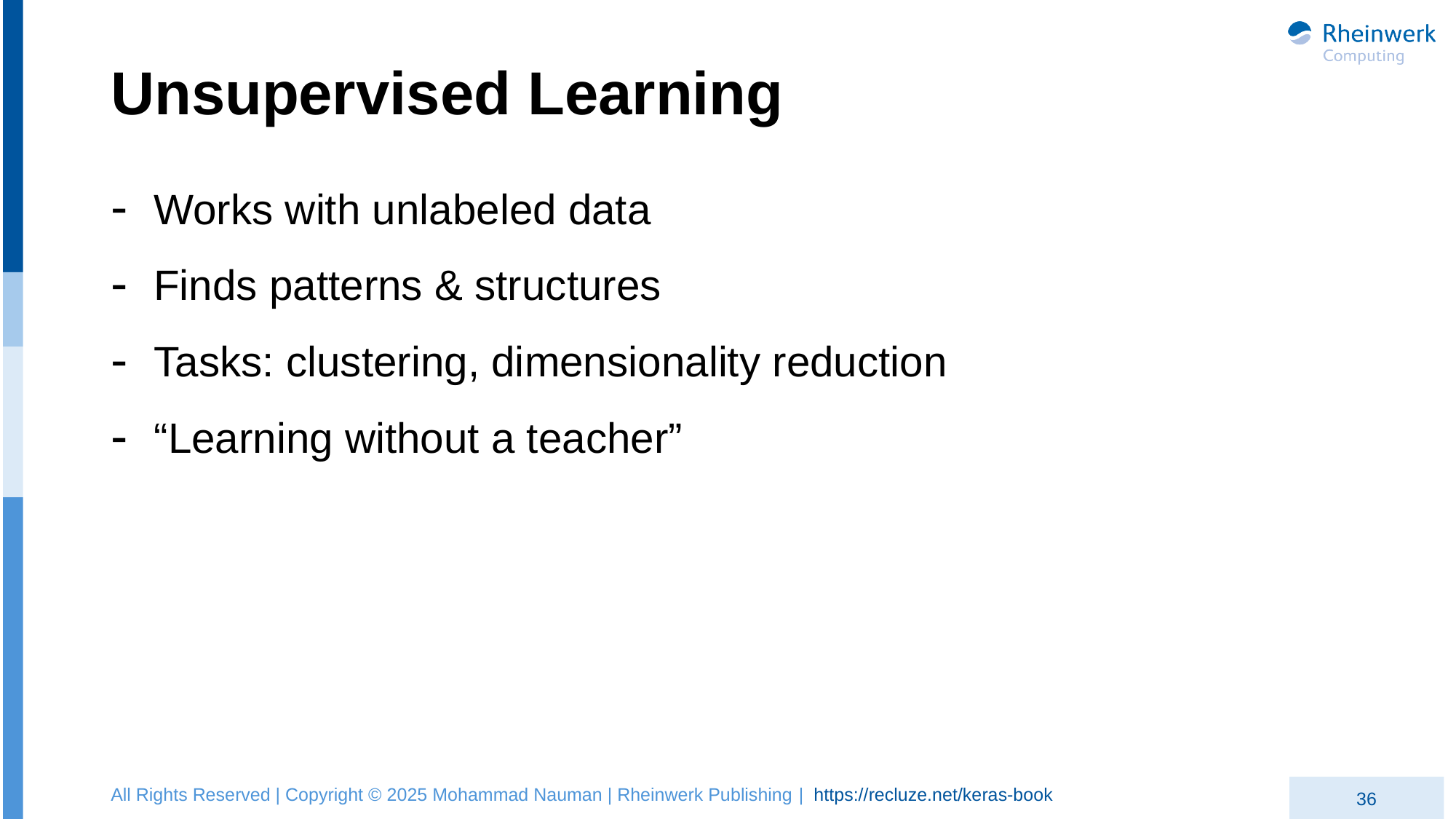

# Unsupervised Learning
Works with unlabeled data
Finds patterns & structures
Tasks: clustering, dimensionality reduction
“Learning without a teacher”